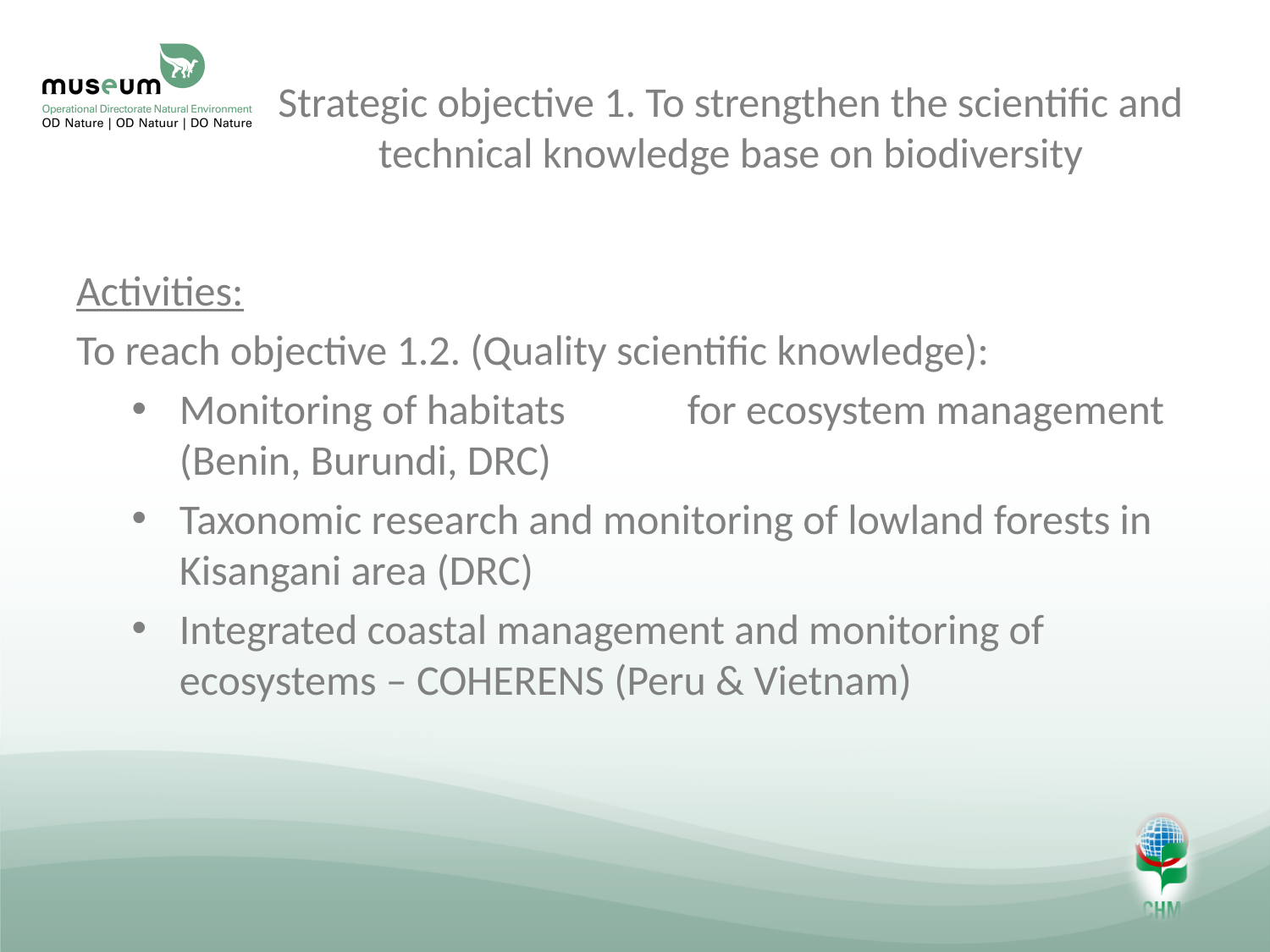

# Strategic objective 1. To strengthen the scientific and technical knowledge base on biodiversity
Activities:
To reach objective 1.2. (Quality scientific knowledge):
Monitoring of habitats	for ecosystem management (Benin, Burundi, DRC)
Taxonomic research and monitoring of lowland forests in Kisangani area (DRC)
Integrated coastal management and monitoring of ecosystems – COHERENS (Peru & Vietnam)